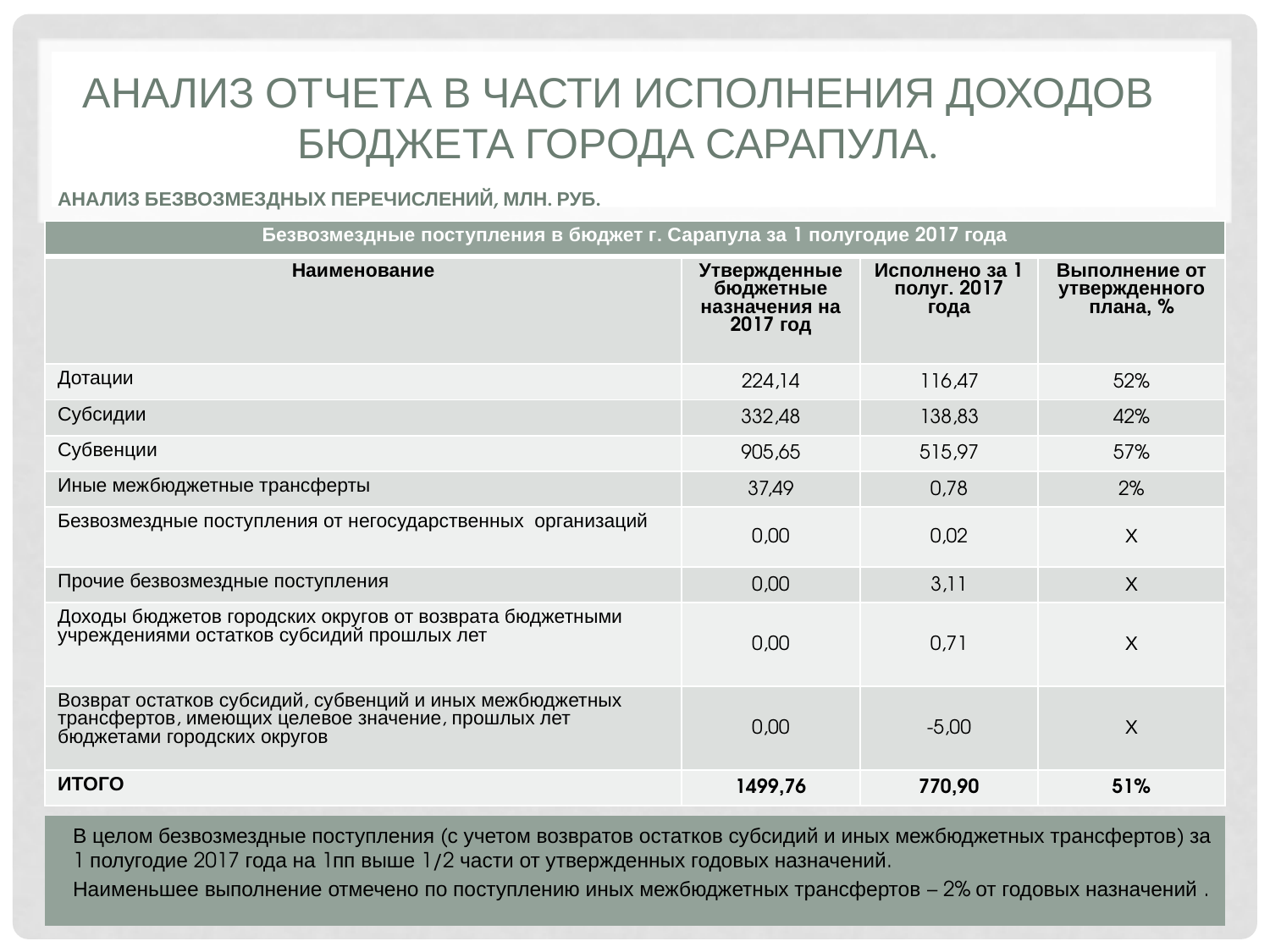

# Анализ отчета в части исполнения доходов бюджета города Сарапула.
Анализ безвозмездных перечислений, млн. руб.
| Безвозмездные поступления в бюджет г. Сарапула за 1 полугодие 2017 года |  |  |  |
| --- | --- | --- | --- |
| Наименование | Утвержденные бюджетные назначения на 2017 год | Исполнено за 1 полуг. 2017 года | Выполнение от утвержденного плана, % |
| Дотации | 224,14 | 116,47 | 52% |
| Субсидии | 332,48 | 138,83 | 42% |
| Субвенции | 905,65 | 515,97 | 57% |
| Иные межбюджетные трансферты | 37,49 | 0,78 | 2% |
| Безвозмездные поступления от негосударственных организаций | 0,00 | 0,02 | Х |
| Прочие безвозмездные поступления | 0,00 | 3,11 | Х |
| Доходы бюджетов городских округов от возврата бюджетными учреждениями остатков субсидий прошлых лет | 0,00 | 0,71 | Х |
| Возврат остатков субсидий, субвенций и иных межбюджетных трансфертов, имеющих целевое значение, прошлых лет бюджетами городских округов | 0,00 | -5,00 | Х |
| ИТОГО | 1499,76 | 770,90 | 51% |
В целом безвозмездные поступления (с учетом возвратов остатков субсидий и иных межбюджетных трансфертов) за 1 полугодие 2017 года на 1пп выше 1/2 части от утвержденных годовых назначений.
Наименьшее выполнение отмечено по поступлению иных межбюджетных трансфертов – 2% от годовых назначений .
10